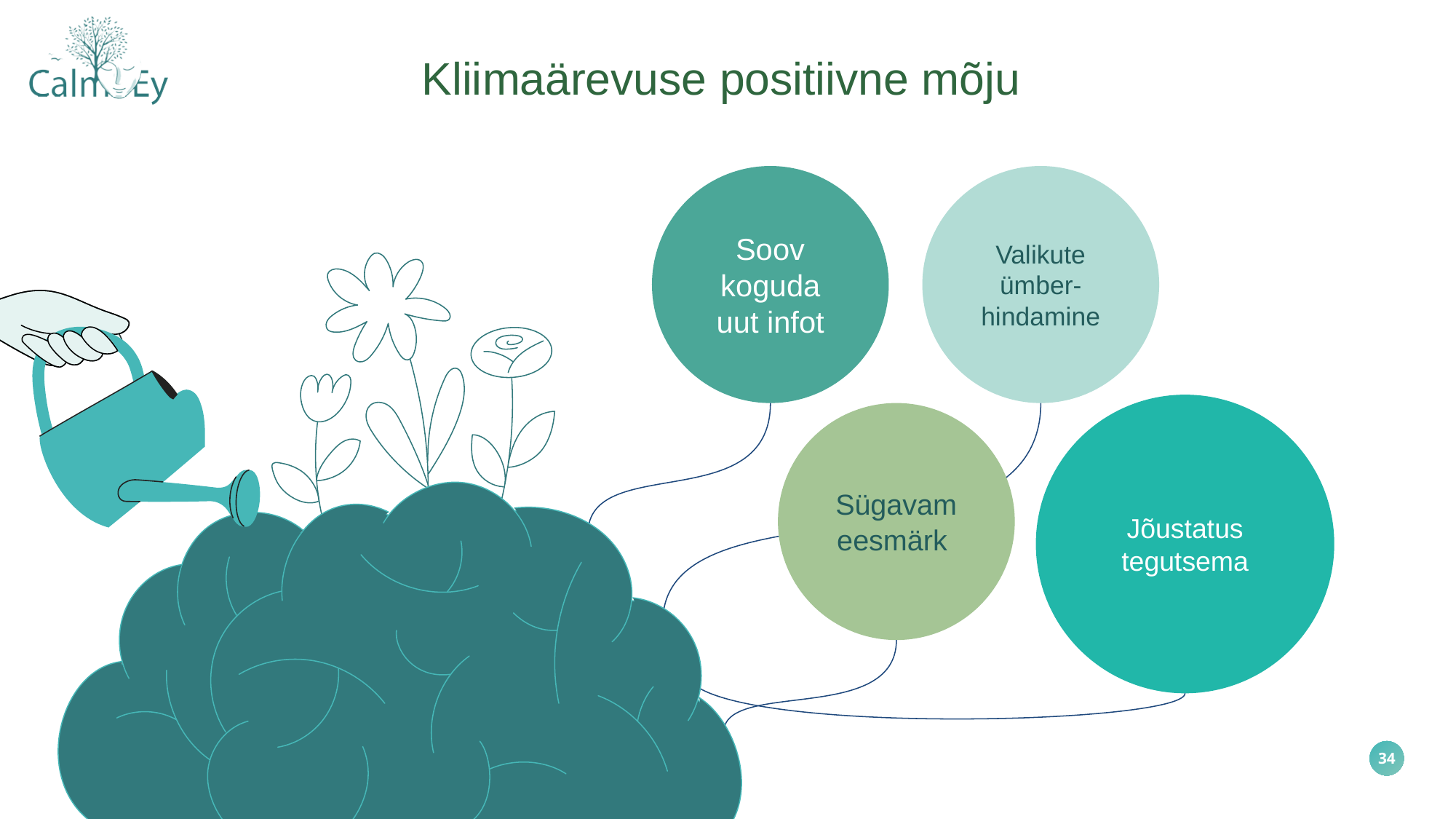

Kliimaärevuse positiivne mõju
Soov koguda uut infot
Valikute ümber- hindamine

Jõustatus tegutsema
Sügavam eesmärk